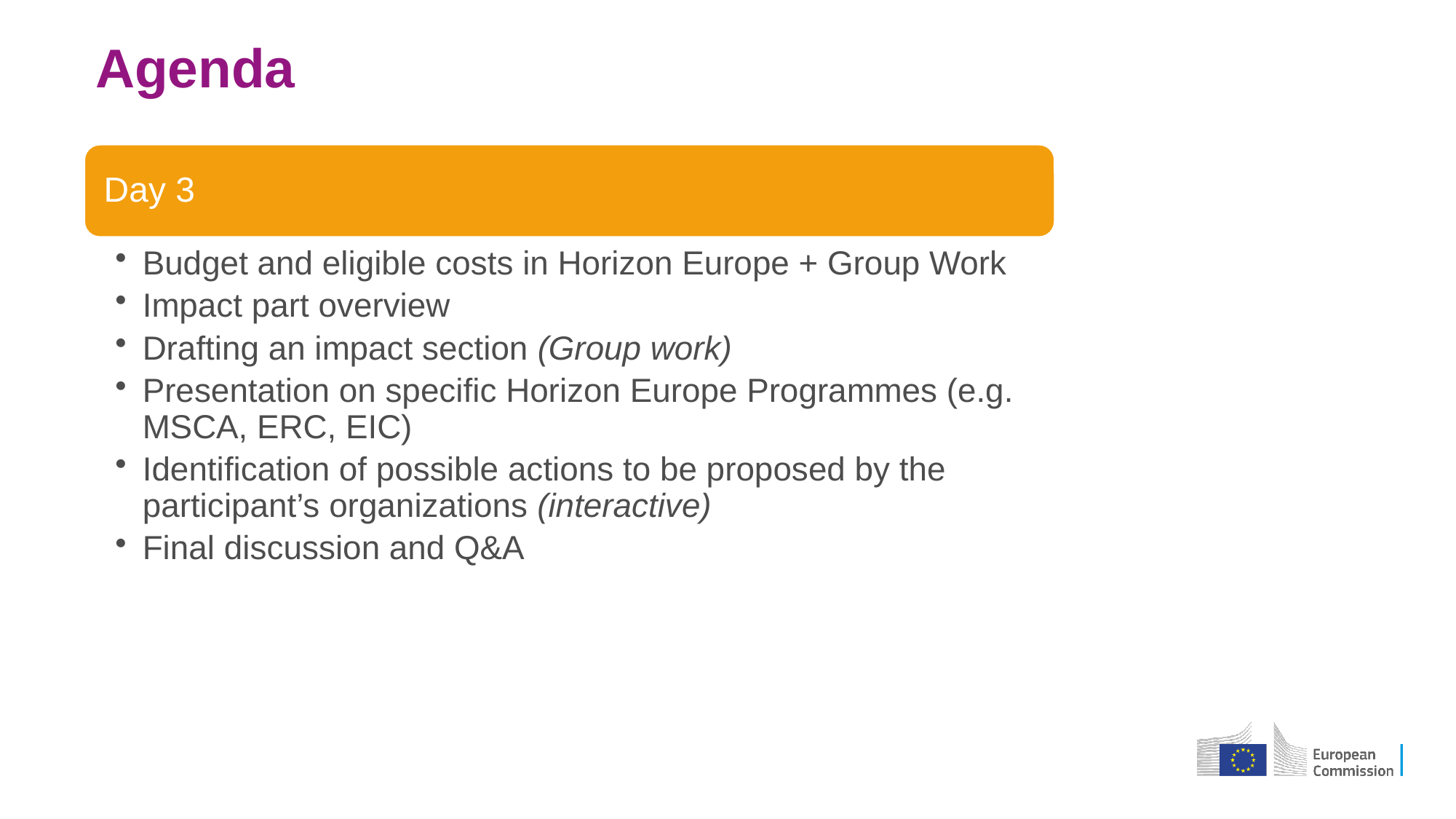

# Agenda
Day 3
Budget and eligible costs in Horizon Europe + Group Work
Impact part overview
Drafting an impact section (Group work)
Presentation on specific Horizon Europe Programmes (e.g. MSCA, ERC, EIC)
Identification of possible actions to be proposed by the participant’s organizations (interactive)
Final discussion and Q&A